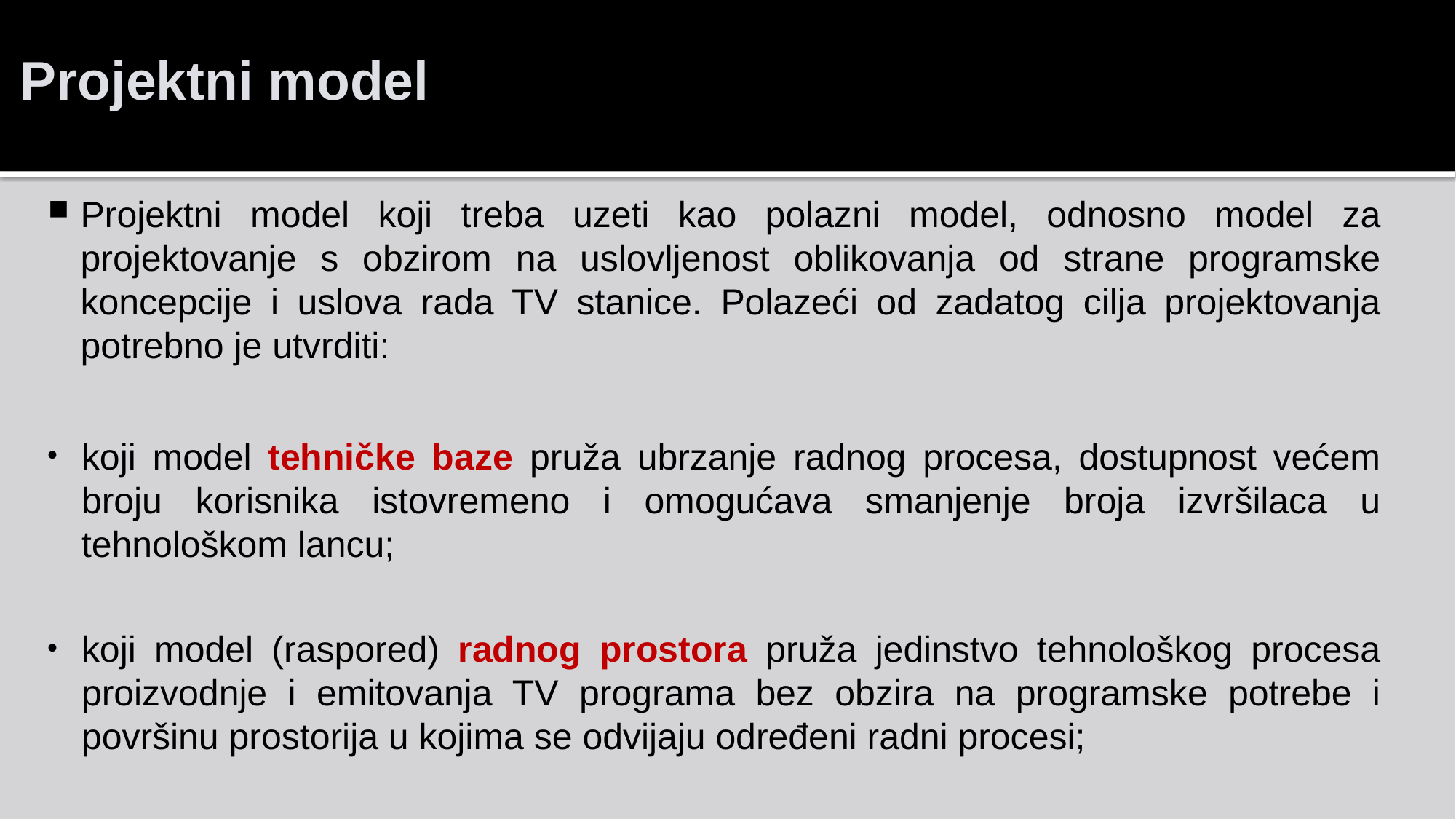

Projektni model

Projektni model koji treba uzeti kao polazni model, odnosno model za projektovanje s obzirom na uslovljenost oblikovanja od strane programske koncepcije i uslova rada TV stanice. Polazeći od zadatog cilja projektovanja potrebno je utvrditi:

koji model tehničke baze pruža ubrzanje radnog procesa, dostupnost većem broju korisnika istovremeno i omogućava smanjenje broja izvršilaca u tehnološkom lancu;

koji model (raspored) radnog prostora pruža jedinstvo tehnološkog procesa proizvodnje i emitovanja TV programa bez obzira na programske potrebe i površinu prostorija u kojima se odvijaju određeni radni procesi;